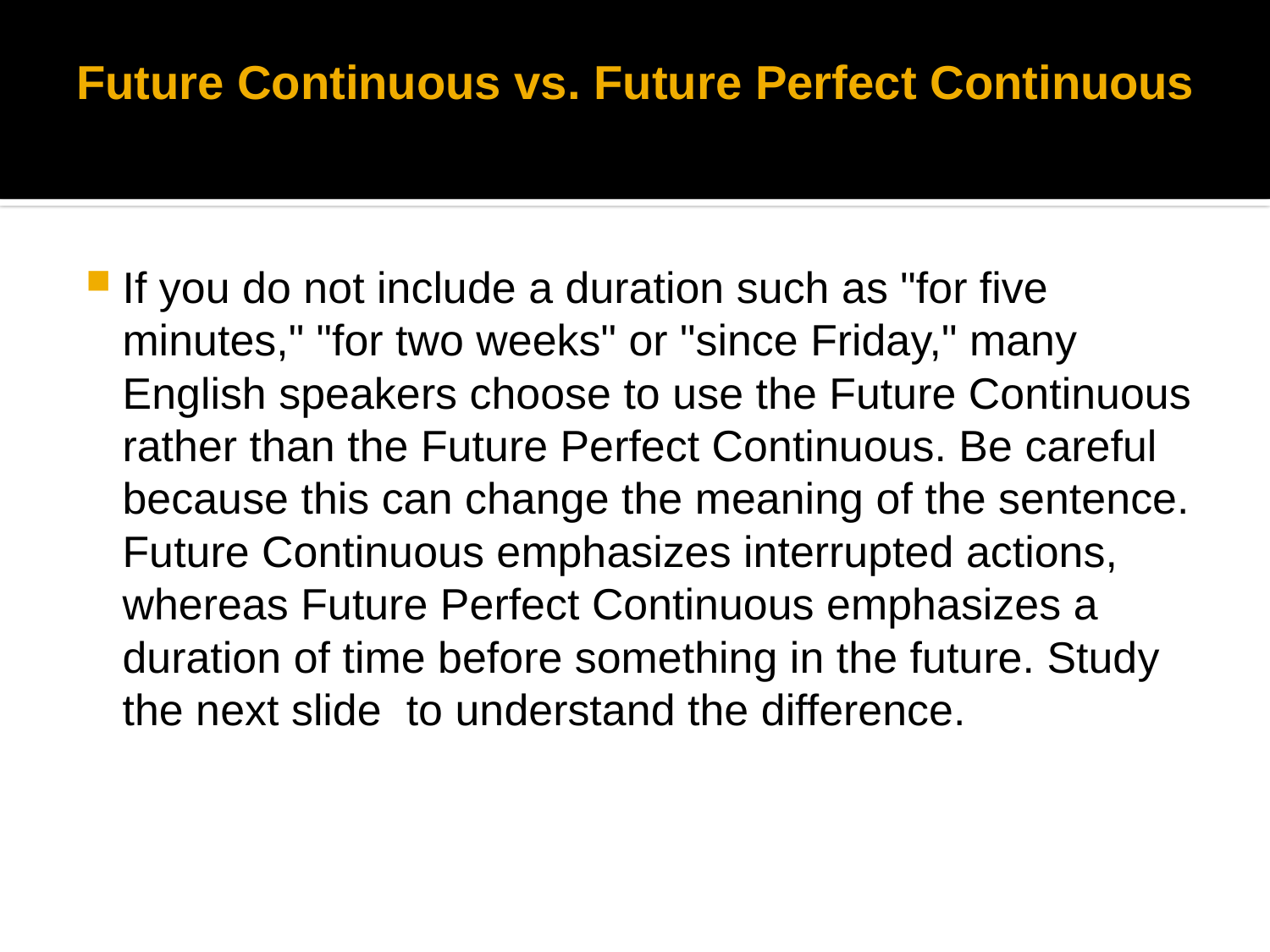

# Future Continuous vs. Future Perfect Continuous
If you do not include a duration such as "for five minutes," "for two weeks" or "since Friday," many English speakers choose to use the Future Continuous rather than the Future Perfect Continuous. Be careful because this can change the meaning of the sentence. Future Continuous emphasizes interrupted actions, whereas Future Perfect Continuous emphasizes a duration of time before something in the future. Study the next slide  to understand the difference.